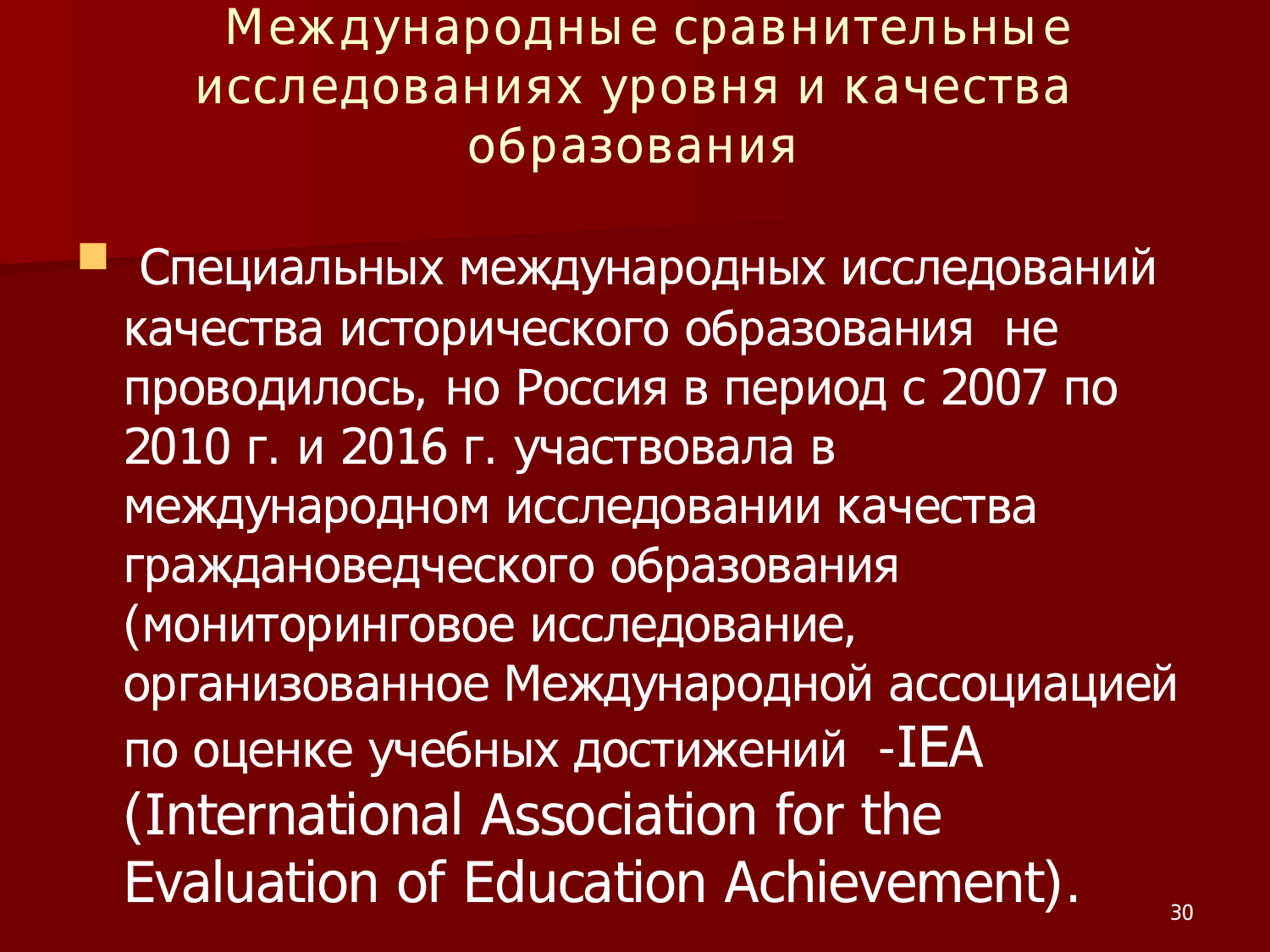

# Международные сравнительные исследованиях уровня и качества образования
 Специальных международных исследований качества исторического образования  не проводилось, но Россия в период с 2007 по 2010 г. и 2016 г. участвовала в международном исследовании качества граждановедческого образования (мониторинговое исследование, организованное Международной ассоциацией по оценке учебных достижений  -IEA (International Association for the Evaluation of Education Achievement).
30